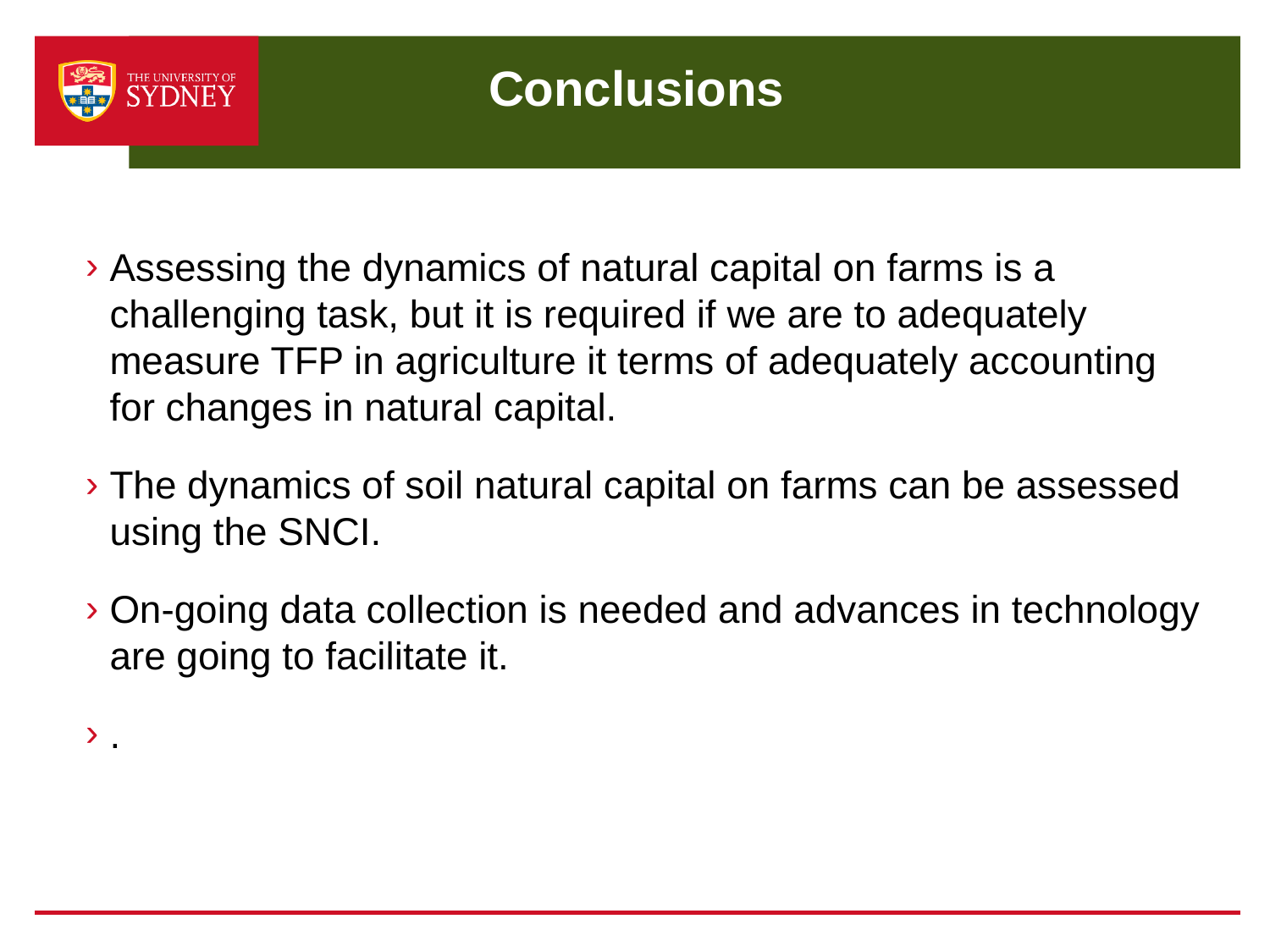

# Conclusions
Assessing the dynamics of natural capital on farms is a challenging task, but it is required if we are to adequately measure TFP in agriculture it terms of adequately accounting for changes in natural capital.
The dynamics of soil natural capital on farms can be assessed using the SNCI.
On-going data collection is needed and advances in technology are going to facilitate it.
.